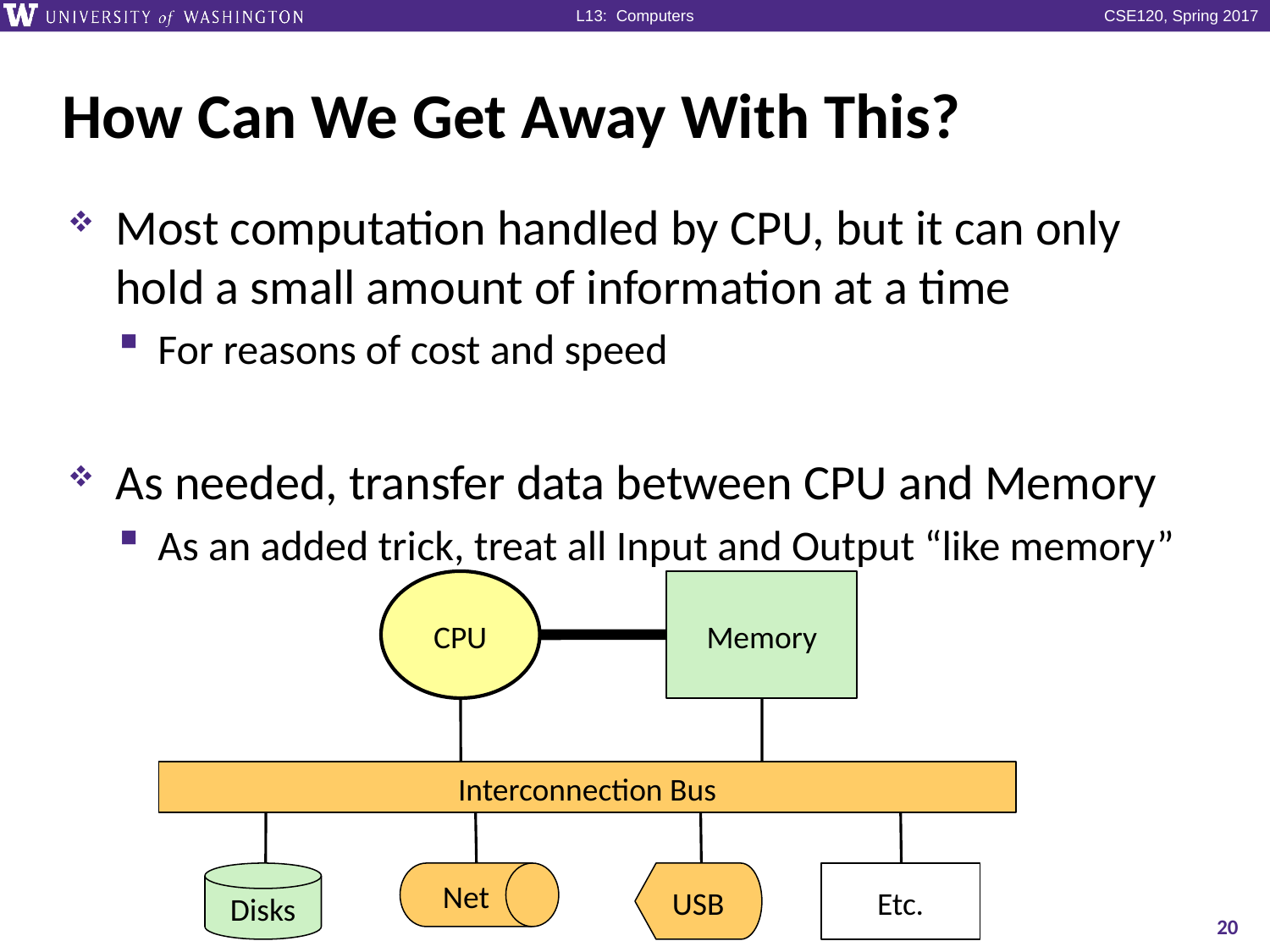

# How Can We Get Away With This?
Most computation handled by CPU, but it can only hold a small amount of information at a time
For reasons of cost and speed

As needed, transfer data between CPU and Memory
As an added trick, treat all Input and Output “like memory”
CPU
Memory

Interconnection Bus

Disks
Net
USB
Etc.
20